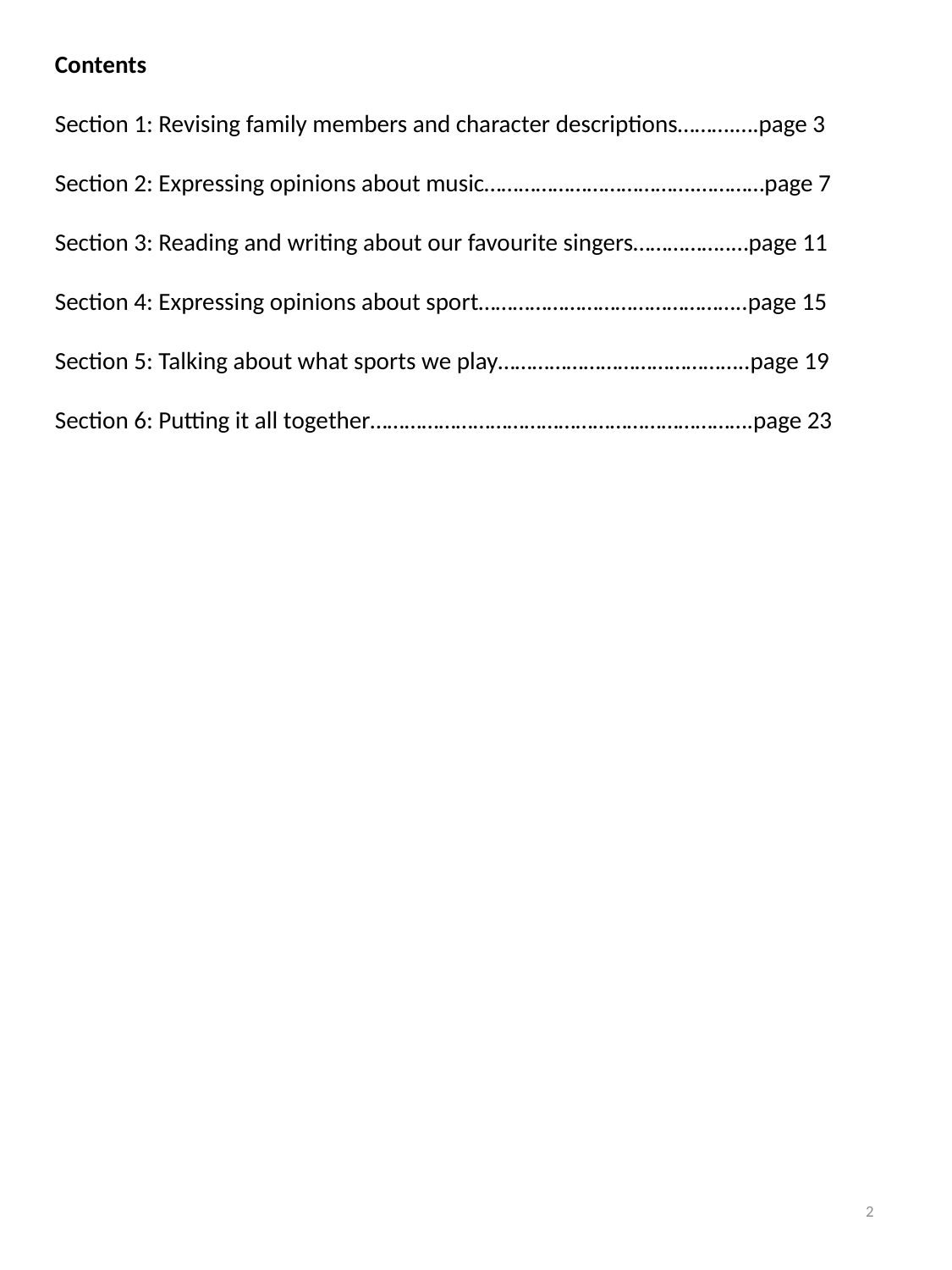

Contents

Section 1: Revising family members and character descriptions……….….page 3

Section 2: Expressing opinions about music……………………………….…………page 7

Section 3: Reading and writing about our favourite singers……………..…page 11

Section 4: Expressing opinions about sport………………………………………..page 15

Section 5: Talking about what sports we play……………………………………..page 19

Section 6: Putting it all together………………………………………………………….page 23

2